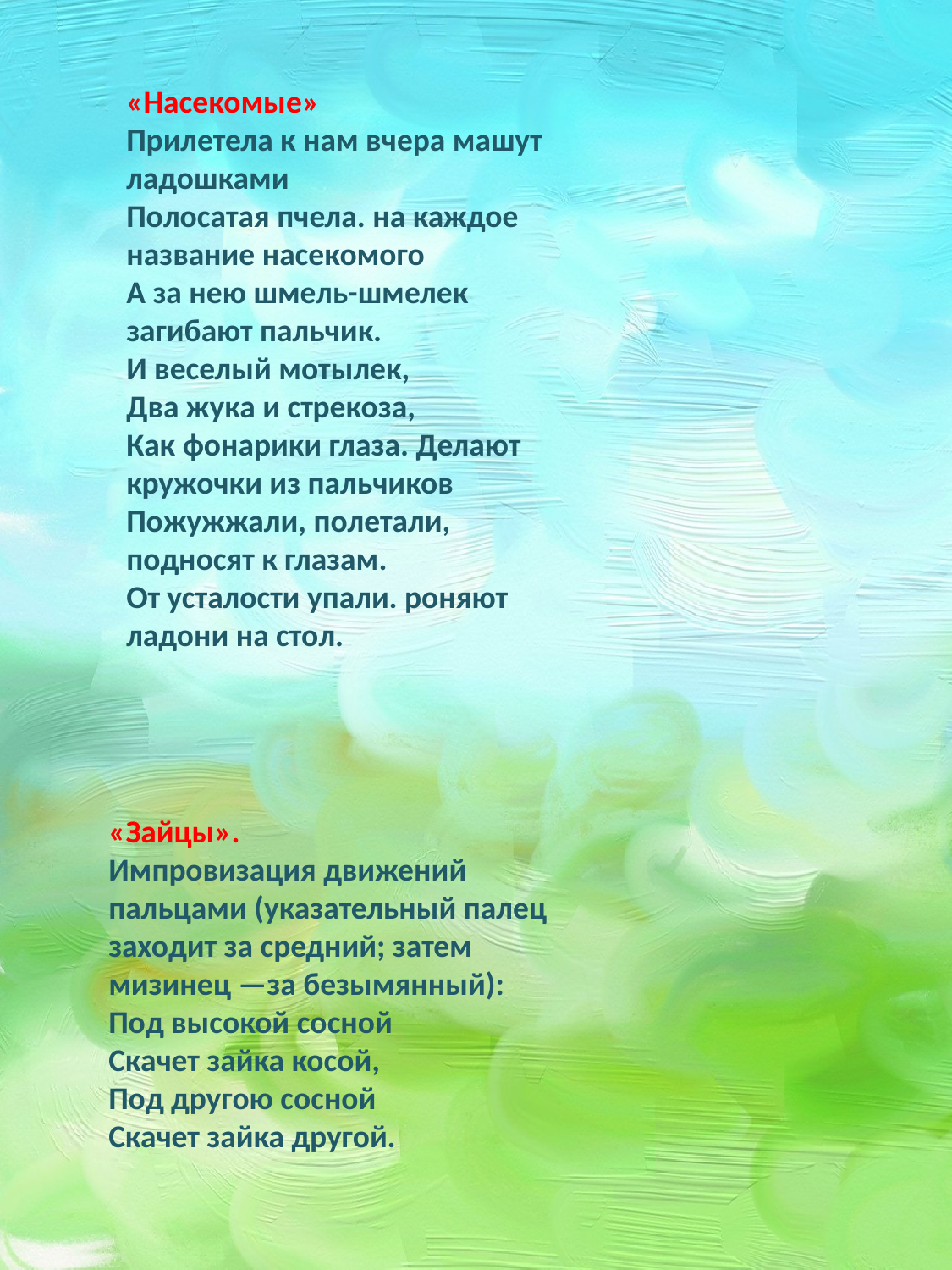

«Насекомые»
Прилетела к нам вчера машут ладошками
Полосатая пчела. на каждое название насекомого
А за нею шмель-шмелек загибают пальчик.
И веселый мотылек,
Два жука и стрекоза,
Как фонарики глаза. Делают кружочки из пальчиков
Пожужжали, полетали, подносят к глазам.
От усталости упали. роняют ладони на стол.
«Зайцы».
Импровизация движений пальцами (указательный палец заходит за средний; затем мизинец —за безымянный):
Под высокой сосной
Скачет зайка косой,
Под другою сосной
Скачет зайка другой.